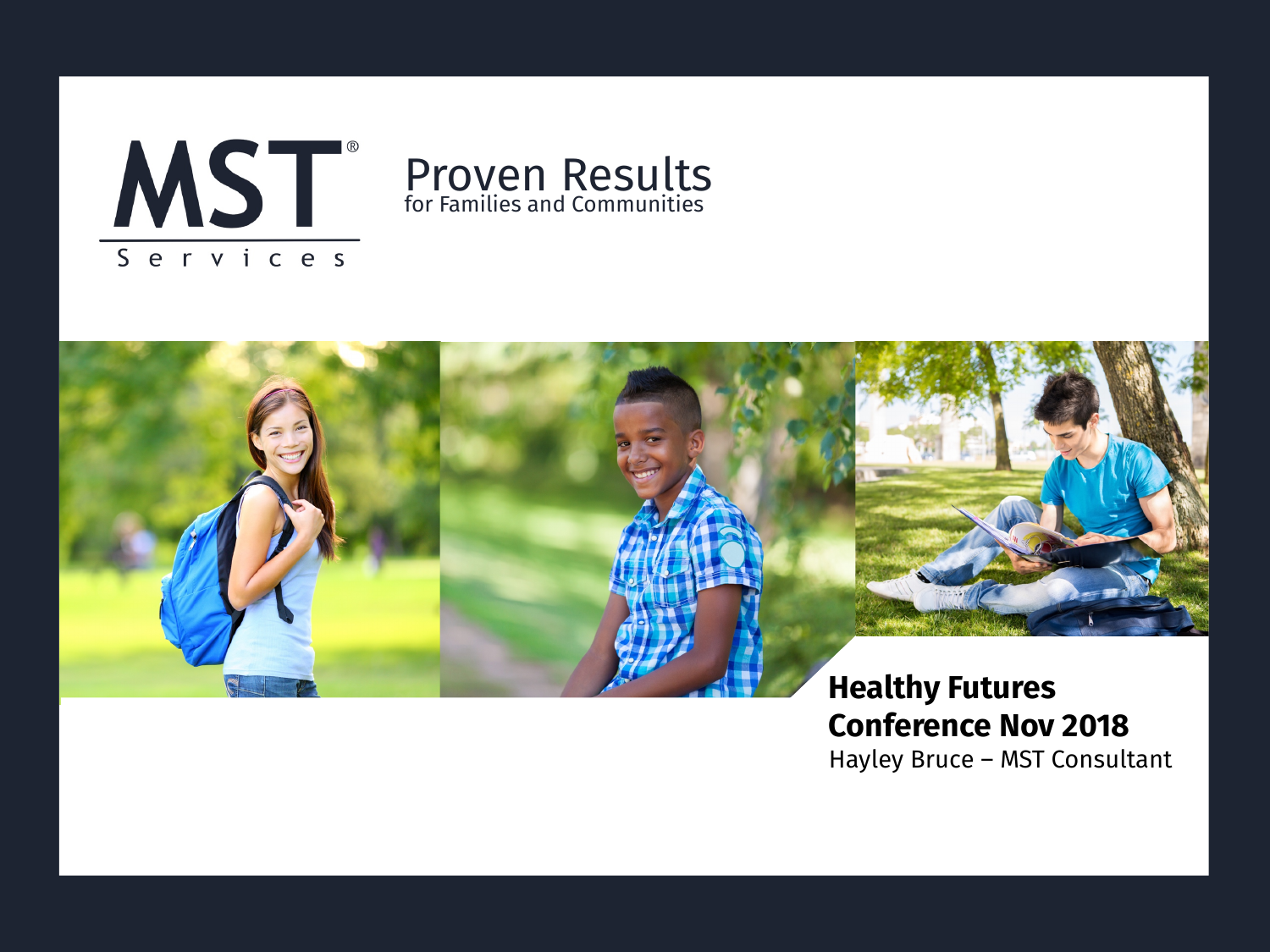

Healthy Futures Conference Nov 2018
Hayley Bruce – MST Consultant